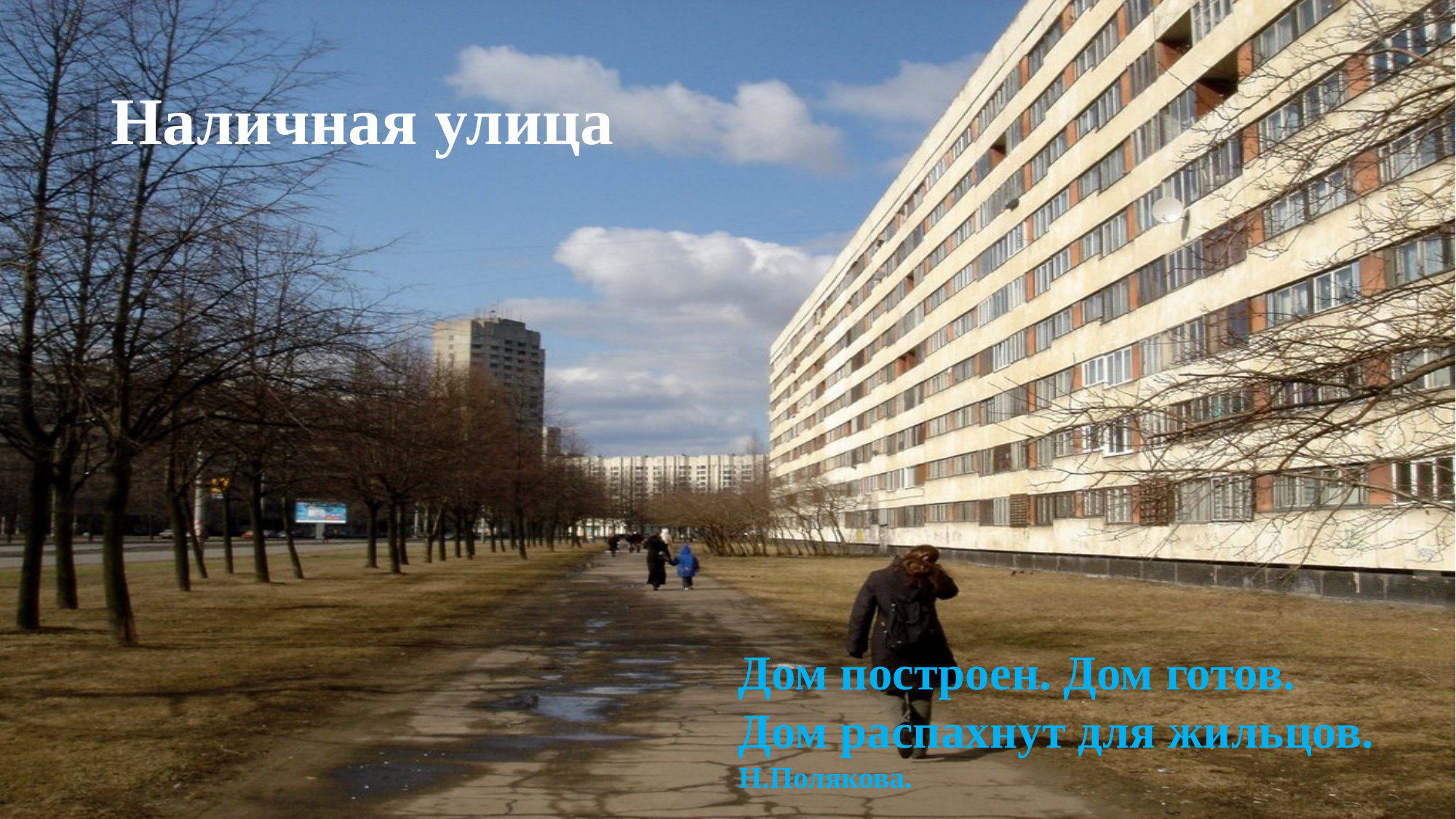

# Наличная улица
Дом построен. Дом готов.
Дом распахнут для жильцов.
Н.Полякова.